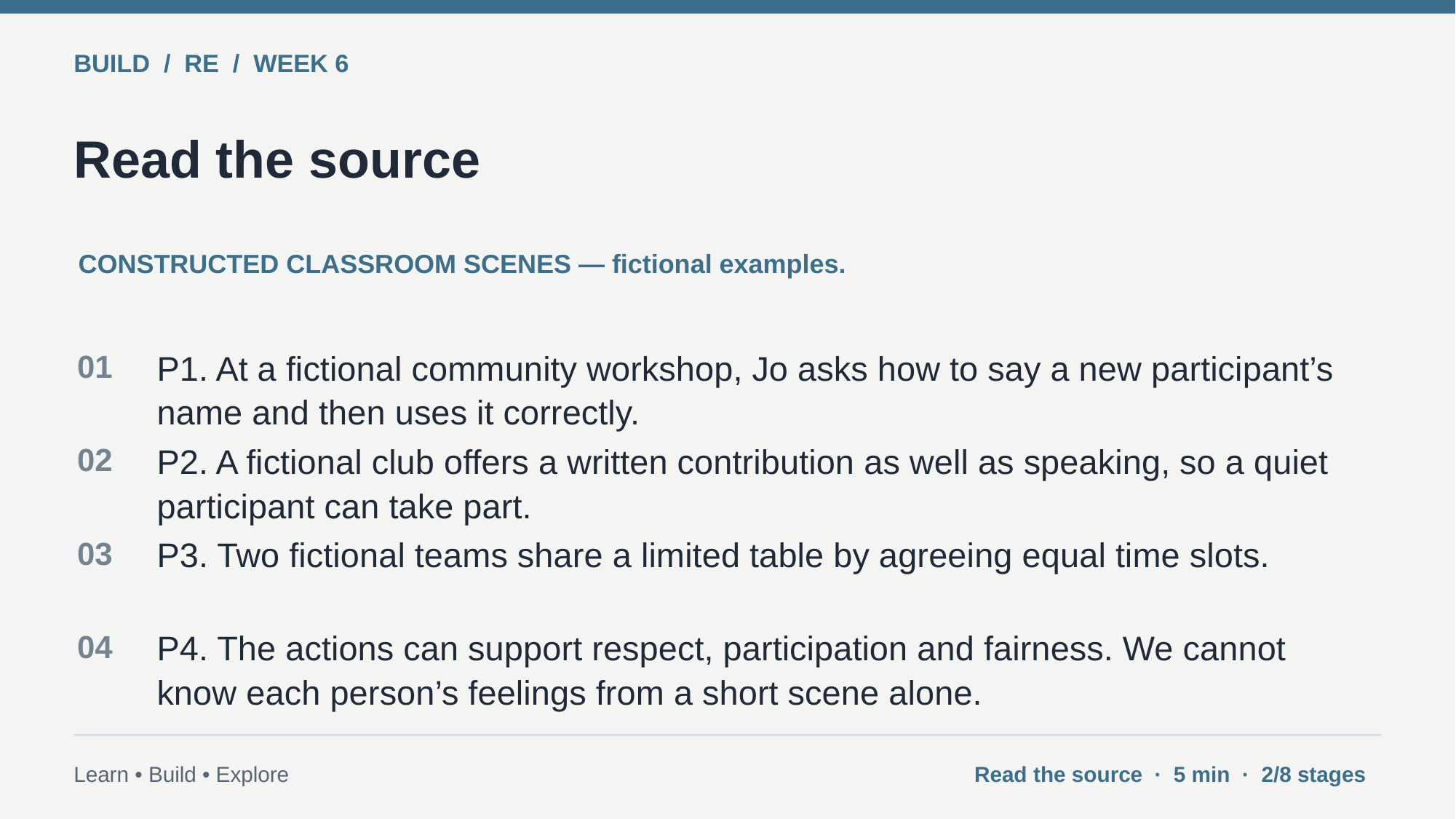

BUILD  /  RE  /  WEEK 6
Read the source
CONSTRUCTED CLASSROOM SCENES — fictional examples.
01
P1. At a fictional community workshop, Jo asks how to say a new participant’s name and then uses it correctly.
02
P2. A fictional club offers a written contribution as well as speaking, so a quiet participant can take part.
03
P3. Two fictional teams share a limited table by agreeing equal time slots.
04
P4. The actions can support respect, participation and fairness. We cannot know each person’s feelings from a short scene alone.

Learn • Build • Explore
Read the source  ·  5 min  ·  2/8 stages